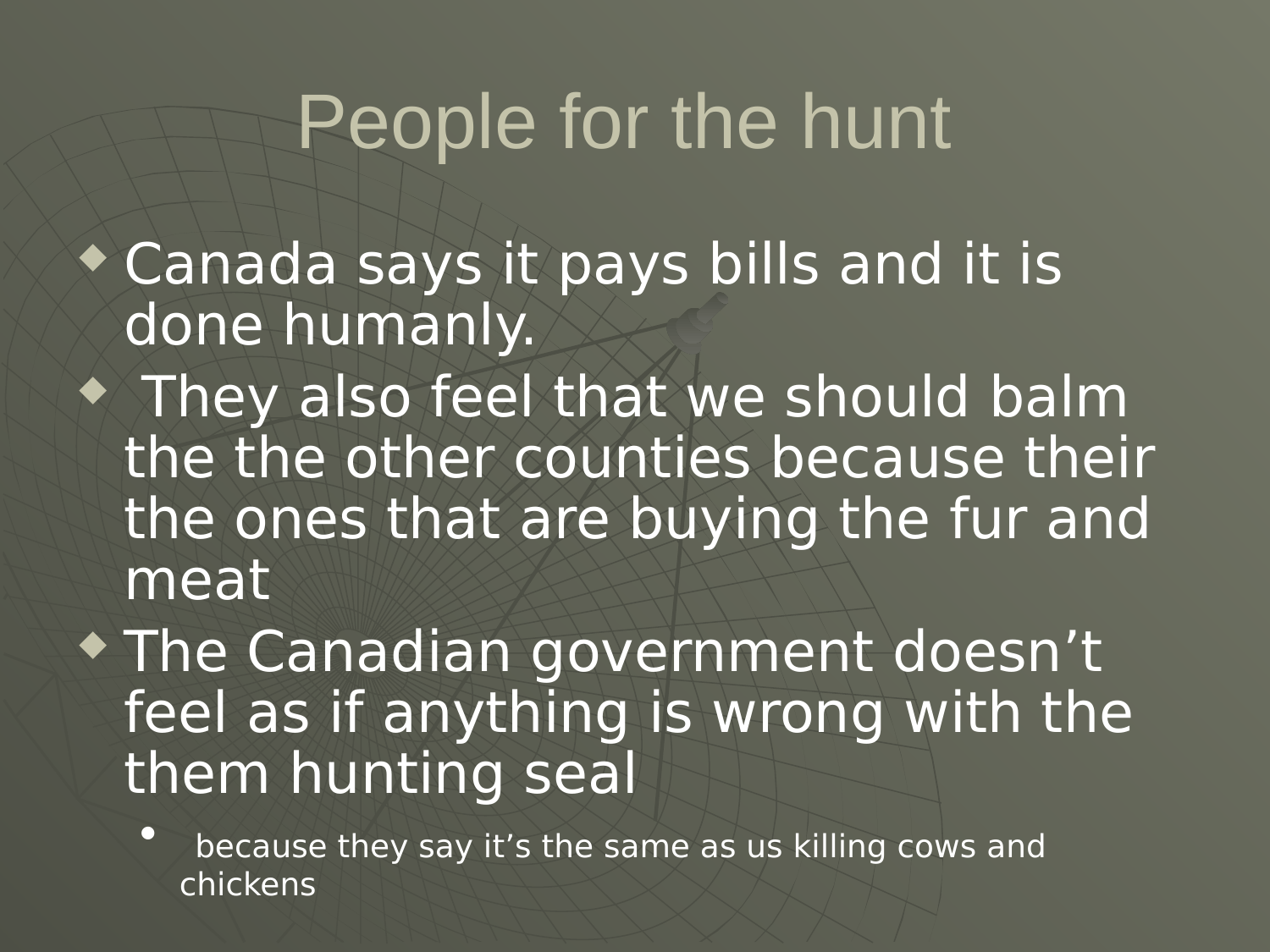

People for the hunt
Canada says it pays bills and it is done humanly.
 They also feel that we should balm the the other counties because their the ones that are buying the fur and meat
The Canadian government doesn’t feel as if anything is wrong with the them hunting seal
 because they say it’s the same as us killing cows and chickens